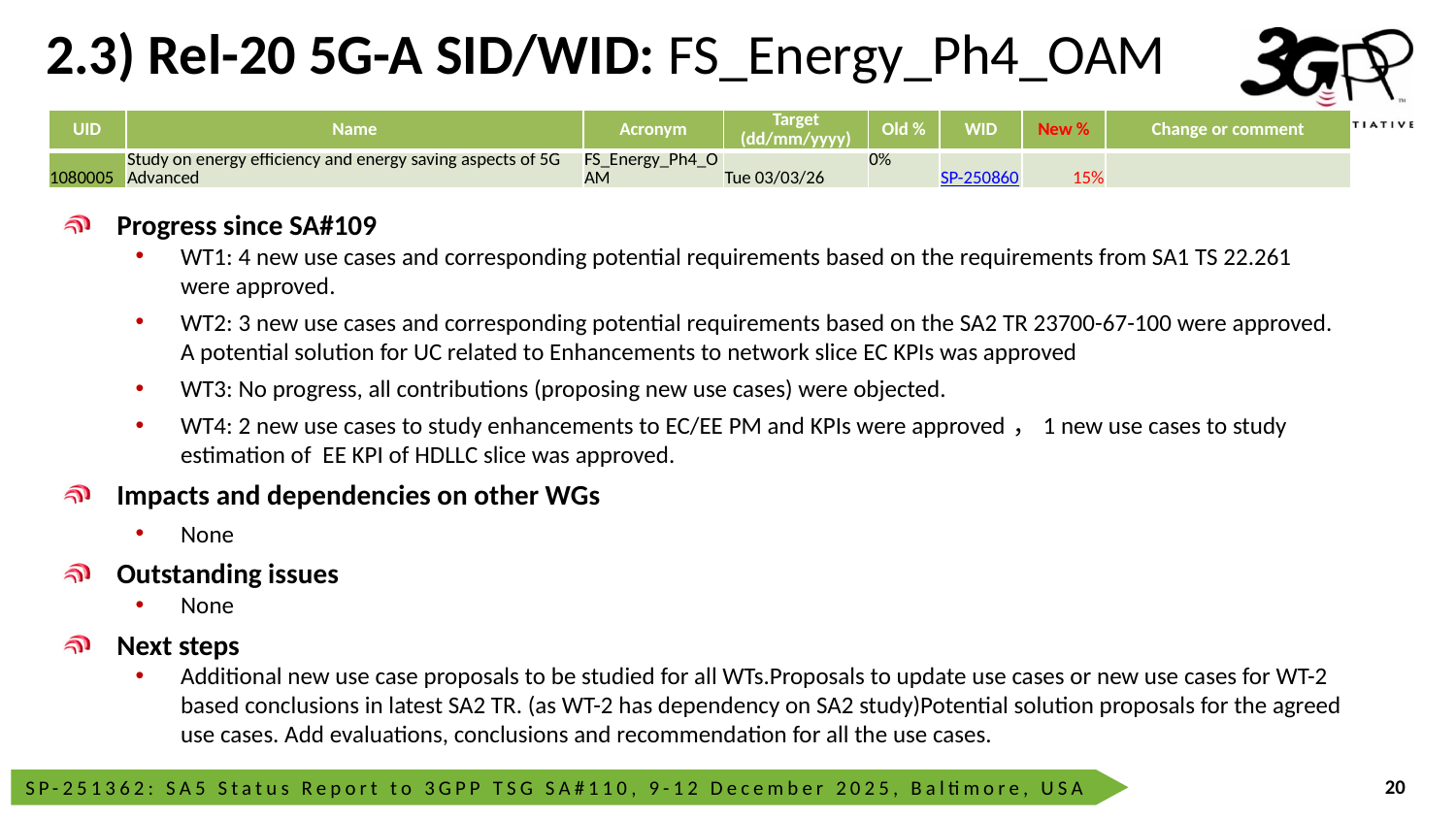

# 2.3) Rel-20 5G-A SID/WID: FS_Energy_Ph4_OAM

| UID | Name | Acronym | Target (dd/mm/yyyy) | Old % | WID | New % | Change or comment |
| --- | --- | --- | --- | --- | --- | --- | --- |
| 1080005 | Study on energy efficiency and energy saving aspects of 5G Advanced | FS\_Energy\_Ph4\_OAM | Tue 03/03/26 | 0% | SP-250860 | 15% |  |
Progress since SA#109
WT1: 4 new use cases and corresponding potential requirements based on the requirements from SA1 TS 22.261 were approved.
WT2: 3 new use cases and corresponding potential requirements based on the SA2 TR 23700-67-100 were approved. A potential solution for UC related to Enhancements to network slice EC KPIs was approved
WT3: No progress, all contributions (proposing new use cases) were objected.
WT4: 2 new use cases to study enhancements to EC/EE PM and KPIs were approved，1 new use cases to study estimation of  EE KPI of HDLLC slice was approved.
Impacts and dependencies on other WGs
None
Outstanding issues
None
Next steps
Additional new use case proposals to be studied for all WTs.Proposals to update use cases or new use cases for WT-2 based conclusions in latest SA2 TR. (as WT-2 has dependency on SA2 study)Potential solution proposals for the agreed use cases. Add evaluations, conclusions and recommendation for all the use cases.